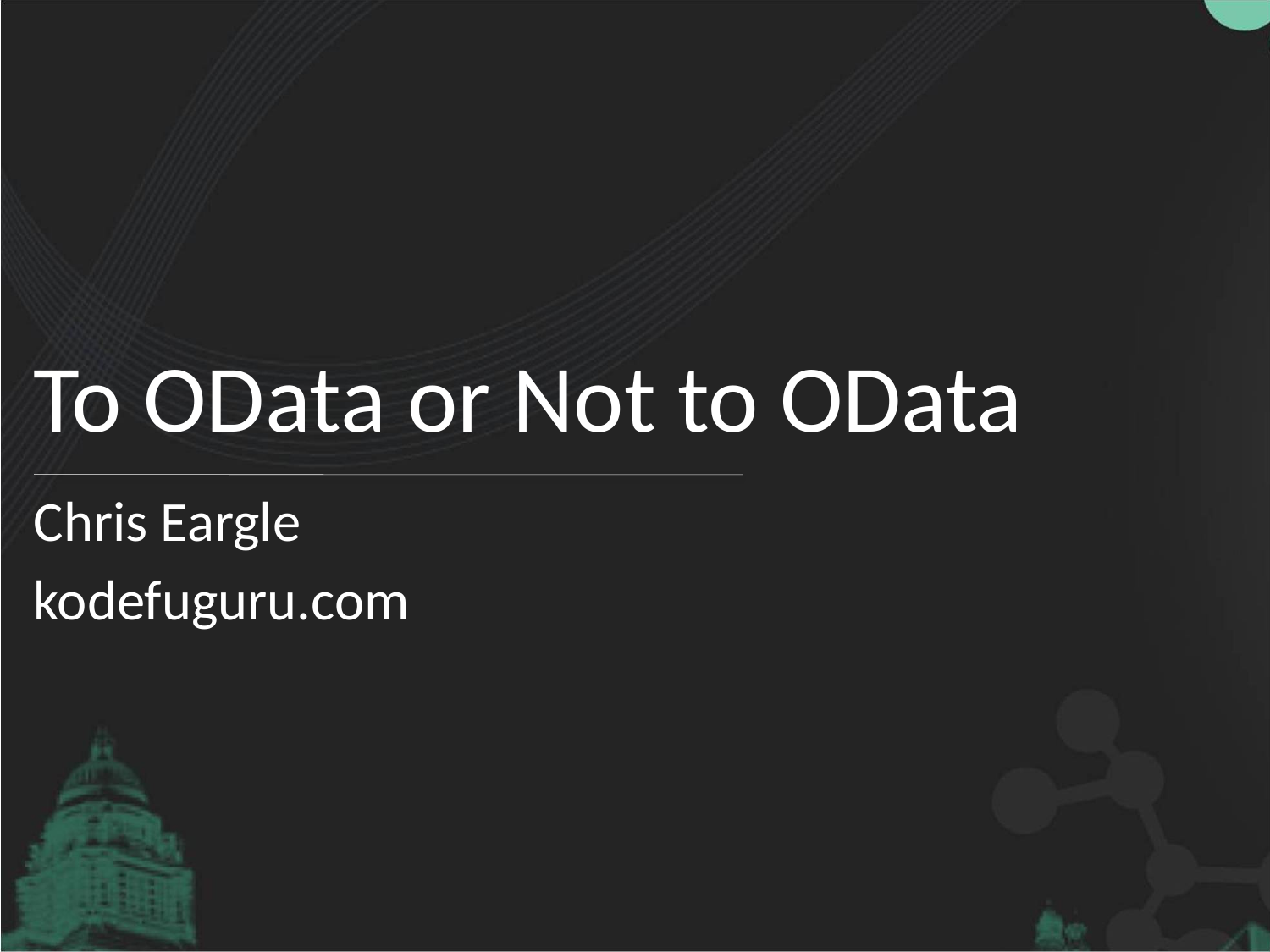

# To OData or Not to OData
Chris Eargle
kodefuguru.com